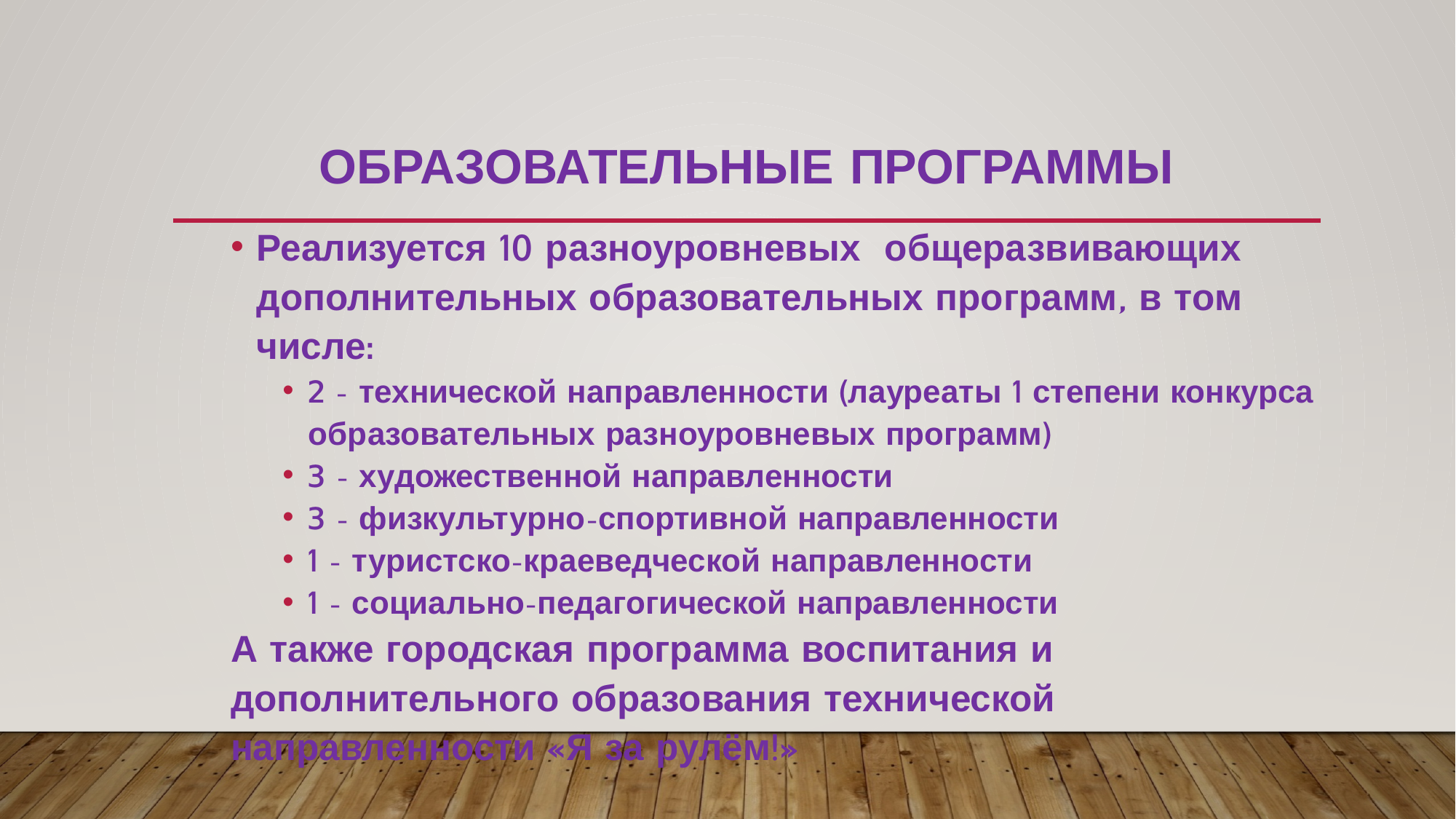

# Образовательные программы
Реализуется 10 разноуровневых  общеразвивающих дополнительных образовательных программ, в том числе:
2 - технической направленности (лауреаты 1 степени конкурса образовательных разноуровневых программ)
3 - художественной направленности
3 - физкультурно-спортивной направленности
1 - туристско-краеведческой направленности
1 - социально-педагогической направленности
А также городская программа воспитания и дополнительного образования технической направленности «Я за рулём!»